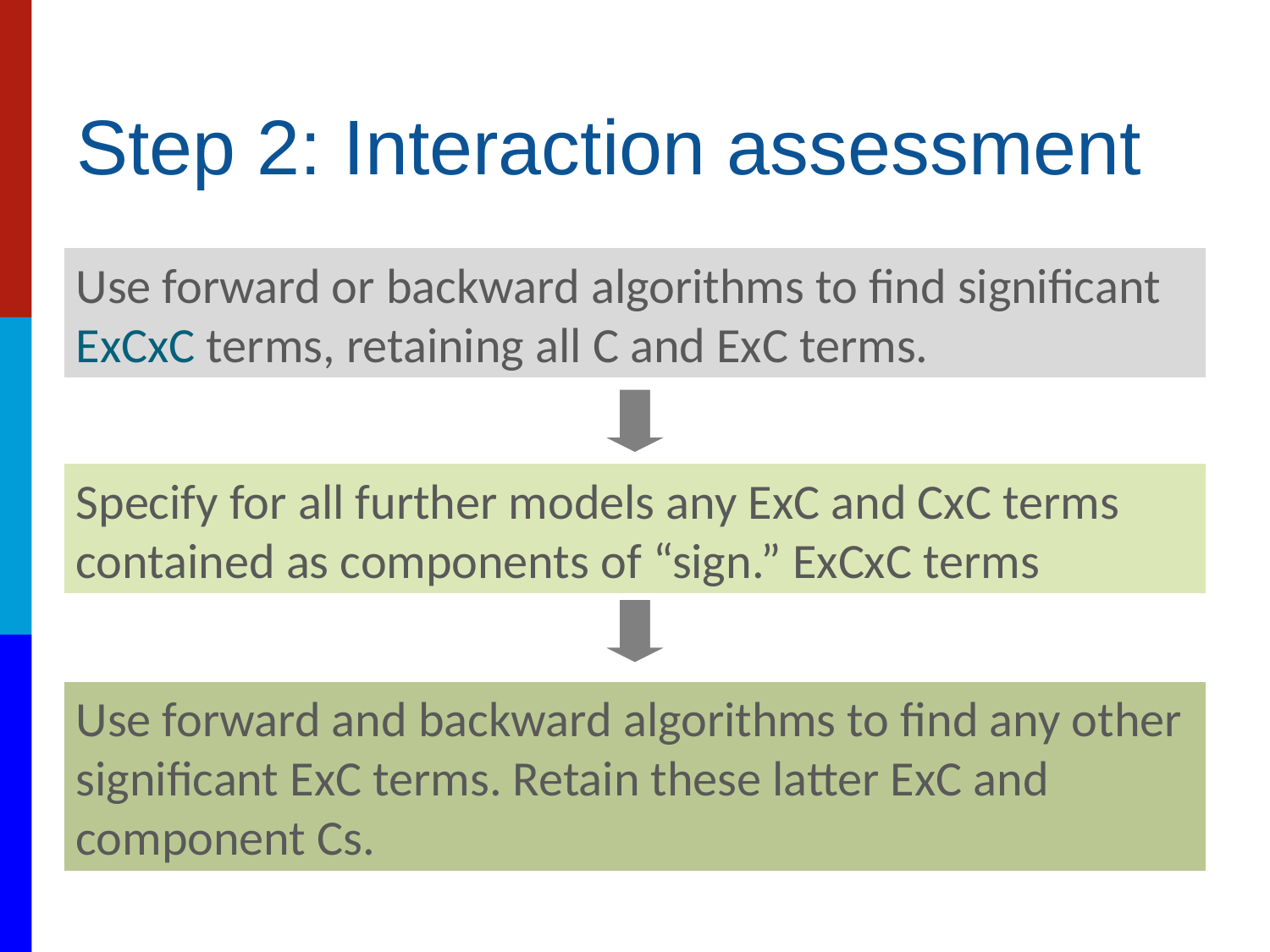

# Step 2: Interaction assessment
Use forward or backward algorithms to find significant ExCxC terms, retaining all C and ExC terms.

Specify for all further models any ExC and CxC terms contained as components of “sign.” ExCxC terms

Use forward and backward algorithms to find any other significant ExC terms. Retain these latter ExC and component Cs.